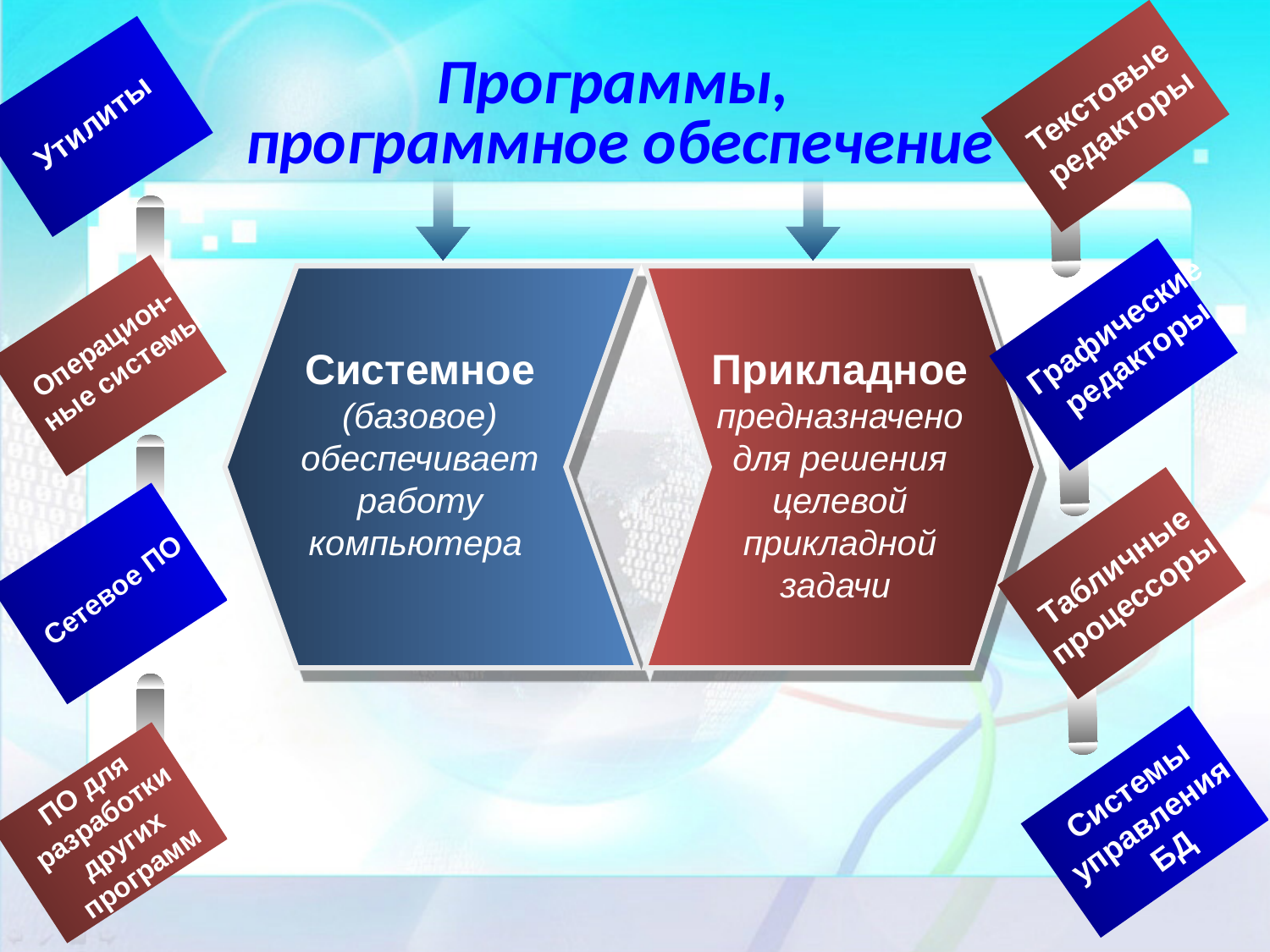

# Программы, программное обеспечение
Текстовые редакторы
Утилиты

Графические редакторы
Операцион-ные системы
Системное (базовое) обеспечивает работу компьютера
Прикладное предназначено для решения целевой прикладной задачи

Табличные процессоры
Сетевое ПО
ПО для разработки других программ
Системы управления БД